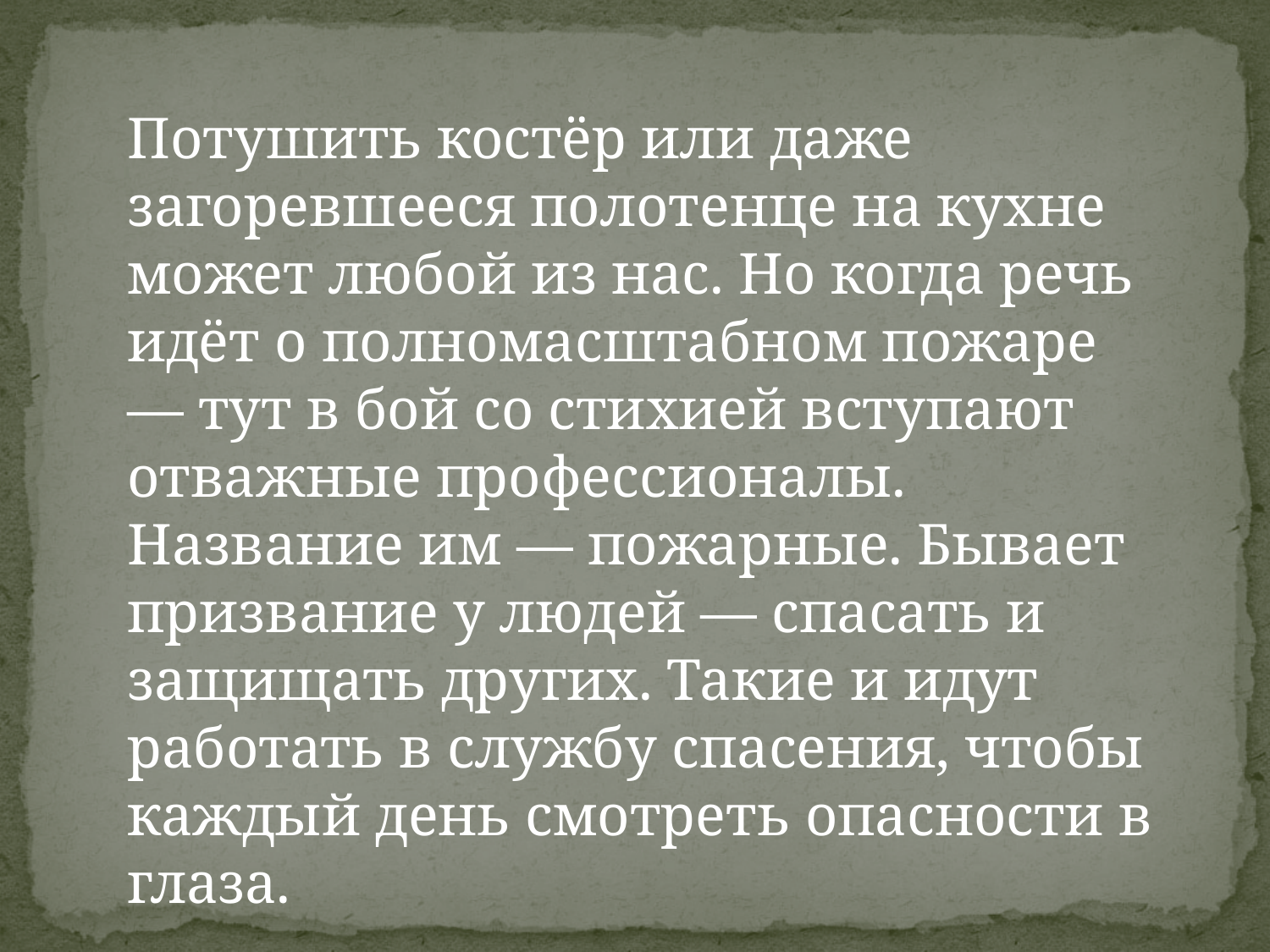

Потушить костёр или даже загоревшееся полотенце на кухне может любой из нас. Но когда речь идёт о полномасштабном пожаре — тут в бой со стихией вступают отважные профессионалы. Название им — пожарные. Бывает призвание у людей — спасать и защищать других. Такие и идут работать в службу спасения, чтобы каждый день смотреть опасности в глаза.